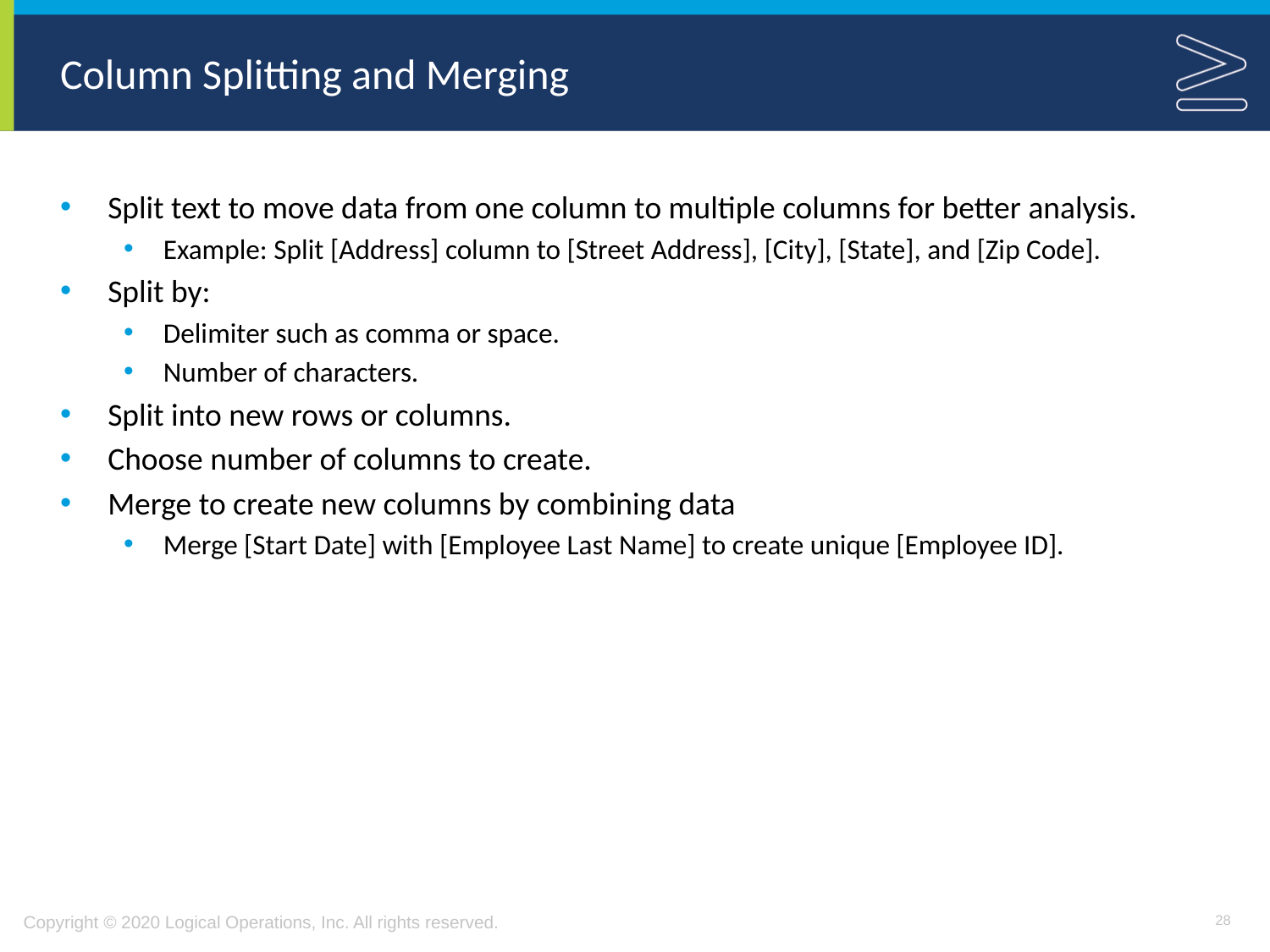

# Column Splitting and Merging
Split text to move data from one column to multiple columns for better analysis.
Example: Split [Address] column to [Street Address], [City], [State], and [Zip Code].
Split by:
Delimiter such as comma or space.
Number of characters.
Split into new rows or columns.
Choose number of columns to create.
Merge to create new columns by combining data
Merge [Start Date] with [Employee Last Name] to create unique [Employee ID].
28